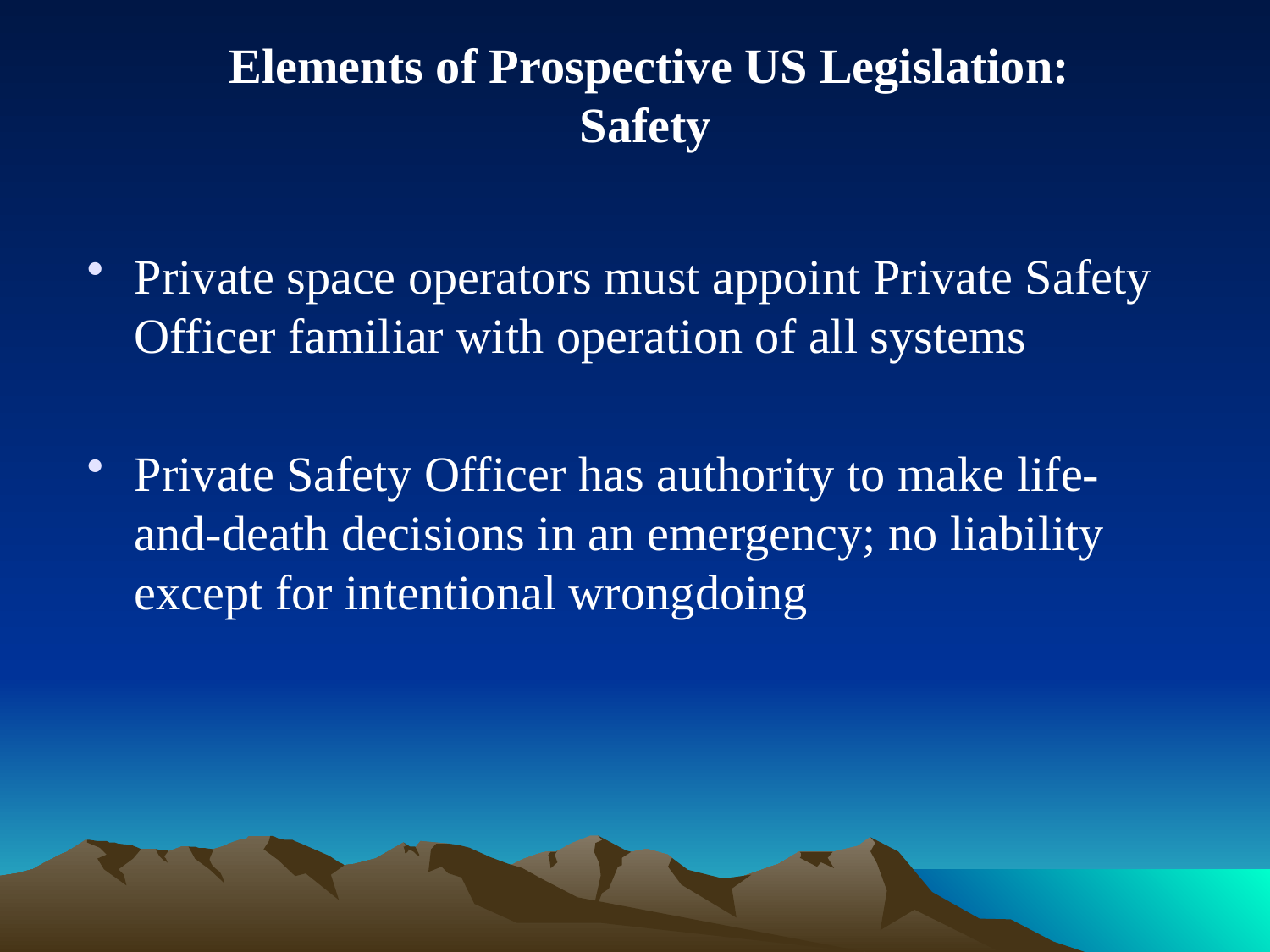

# Elements of Prospective US Legislation: Safety

Private space operators must appoint Private Safety Officer familiar with operation of all systems

Private Safety Officer has authority to make life-and-death decisions in an emergency; no liability except for intentional wrongdoing